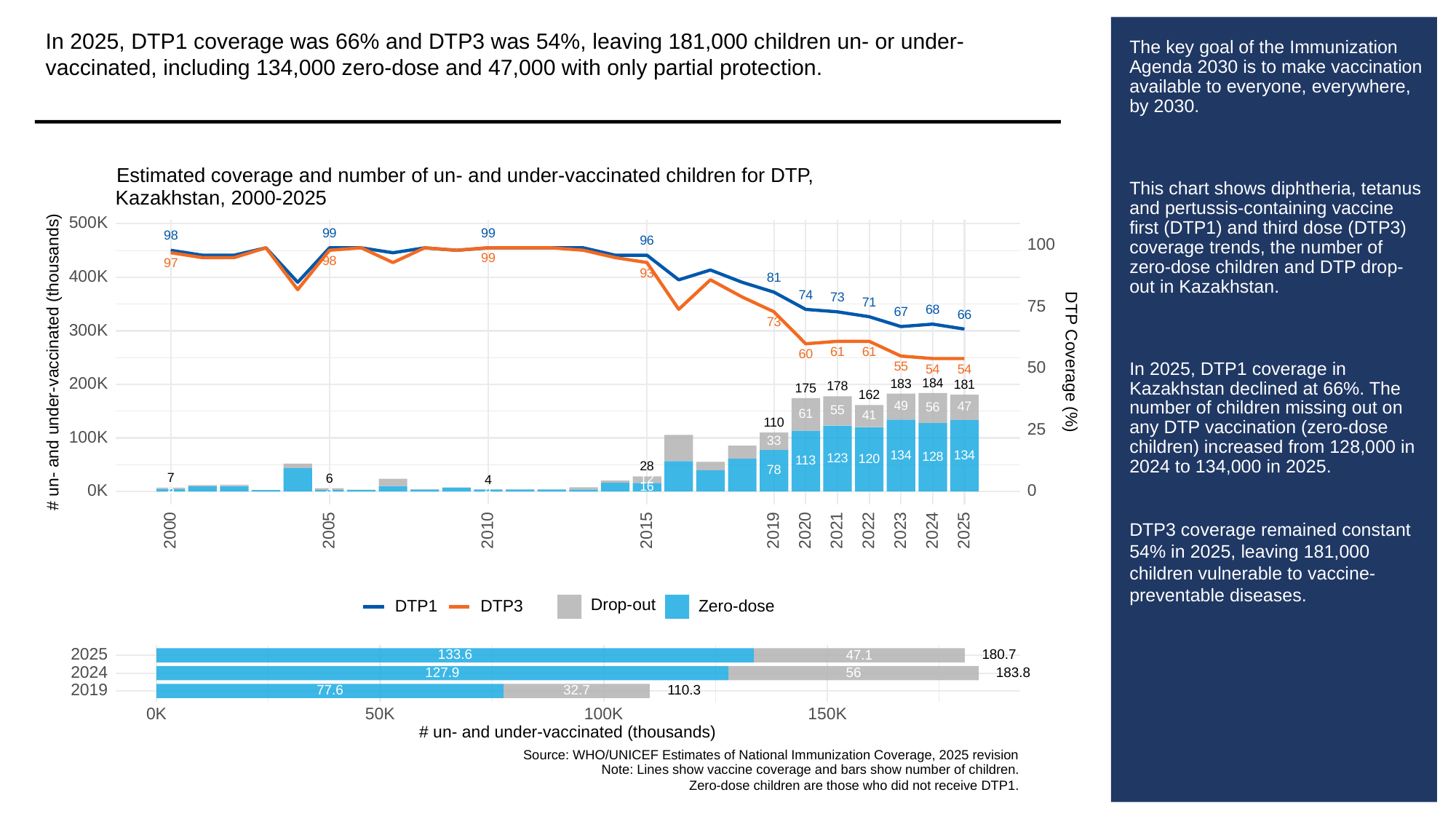

In 2025, DTP1 coverage was 66% and DTP3 was 54%, leaving 181,000 children un- or under-vaccinated, including 134,000 zero-dose and 47,000 with only partial protection.
# The key goal of the Immunization Agenda 2030 is to make vaccination available to everyone, everywhere, by 2030.

This chart shows diphtheria, tetanus and pertussis-containing vaccine first (DTP1) and third dose (DTP3) coverage trends, the number of zero-dose children and DTP drop-out in Kazakhstan.

In 2025, DTP1 coverage in Kazakhstan declined at 66%. The number of children missing out on any DTP vaccination (zero-dose children) increased from 128,000 in 2024 to 134,000 in 2025.

DTP3 coverage remained constant 54% in 2025, leaving 181,000 children vulnerable to vaccine-preventable diseases.

Estimated coverage and number of un- and under-vaccinated children for DTP,
Kazakhstan, 2000-2025
500K

99
99
98
96
100

99
98
97
93
400K
81

74
73
71
75

68
67
66
73
300K

61
61
60
# un- and under-vaccinated (thousands)
DTP Coverage (%)

50
55
54
54
200K
184
183
181
178
175

162

49
47
56

55
61

41
110

25

100K

33

134
134
128
123
120
113

28

78

7
6
12
4

16

2
3

0K
0
5
3
4

2023
2000
2005
2010
2015
2019
2020
2021
2022
2024
2025

Drop-out
DTP3
Zero-dose
DTP1

2025
133.6
180.7
47.1

2024
183.8
127.9
56

2019
32.7
110.3
77.6

0K
50K
100K
150K
# un- and under-vaccinated (thousands)
Source: WHO/UNICEF Estimates of National Immunization Coverage, 2025 revision
Note: Lines show vaccine coverage and bars show number of children.
Zero-dose children are those who did not receive DTP1.